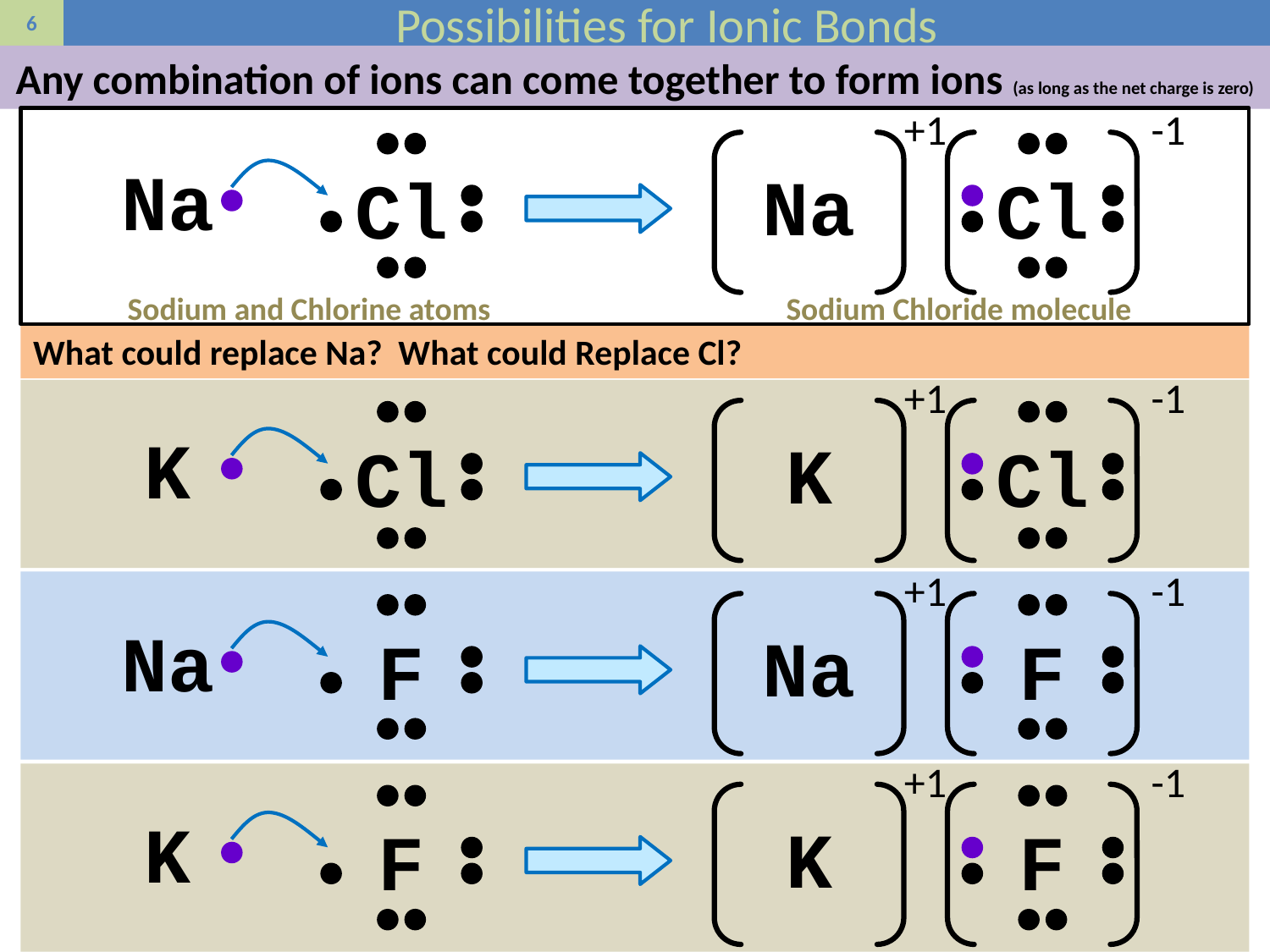

# Possibilities for Ionic Bonds
Any combination of ions can come together to form ions (as long as the net charge is zero)
+1
-1

Na
Na
Cl
Cl

Sodium and Chlorine atoms
Sodium Chloride molecule
What could replace Na?  What could Replace Cl?
+1
-1

K
Na
K
Na
Cl
Cl

+1
-1

Na
Na
F
F

+1
-1

K
K
F
F